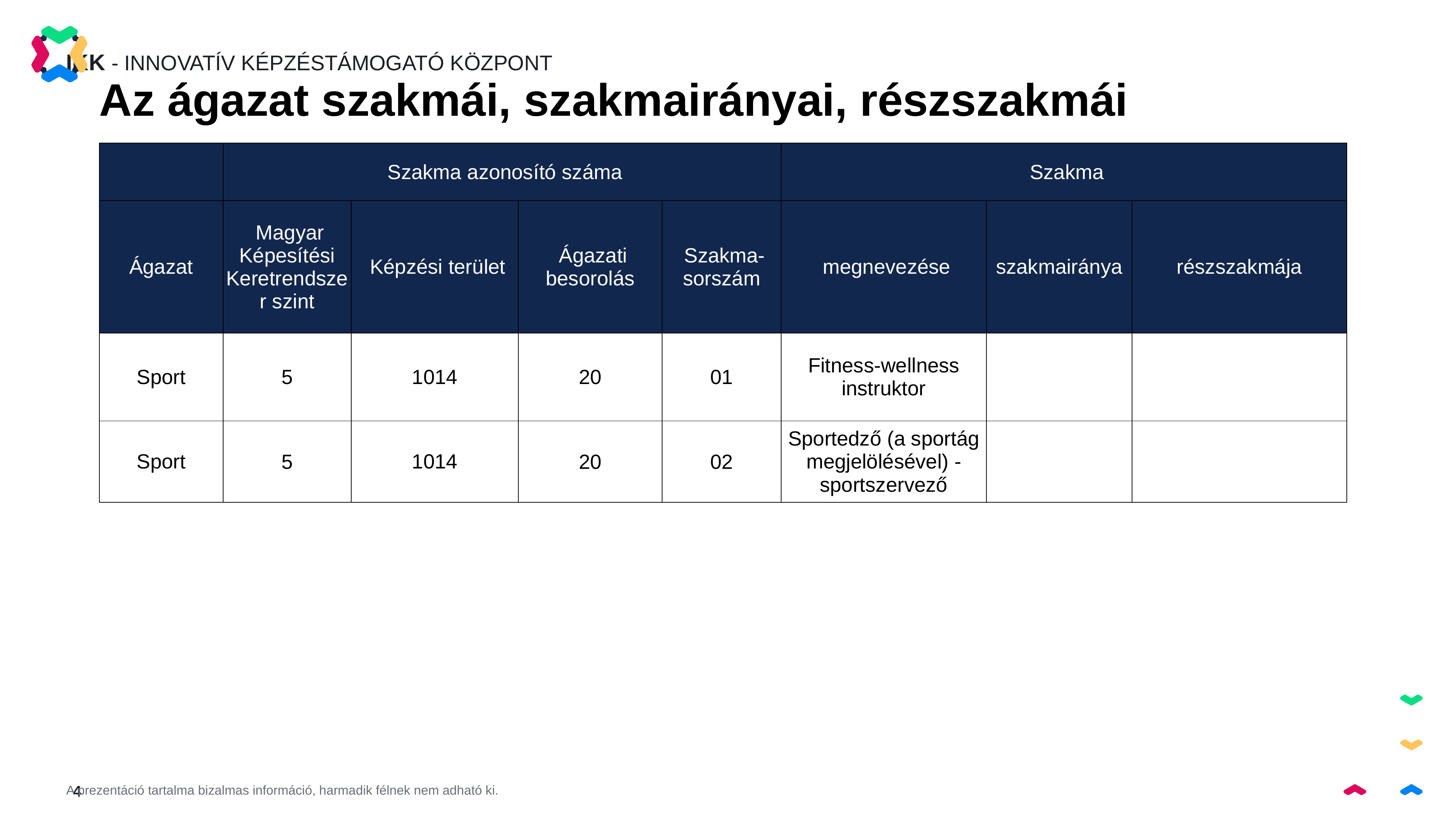

Az ágazat szakmái, szakmairányai, részszakmái
|  | Szakma azonosító száma |  |  |  | Szakma |  |  |
| --- | --- | --- | --- | --- | --- | --- | --- |
| Ágazat | Magyar Képesítési Keretrendszer szint | Képzési terület | Ágazati besorolás | Szakma-sorszám | megnevezése | szakmairánya | részszakmája |
| Sport | 5 | 1014 | 20 | 01 | Fitness-wellness instruktor |  |  |
| Sport | 5 | 1014 | 20 | 02 | Sportedző (a sportág megjelölésével) - sportszervező |  |  |